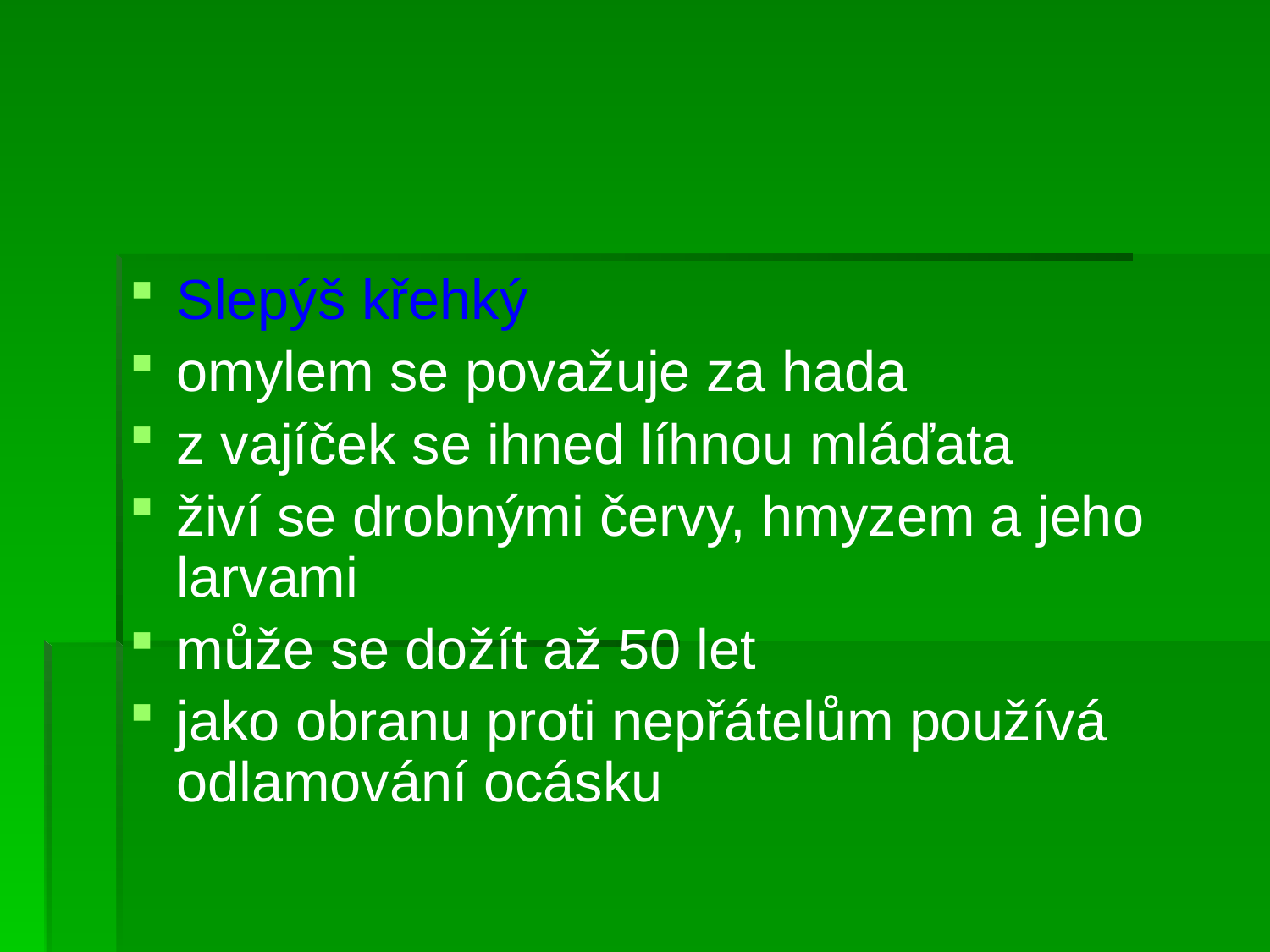

#
Slepýš křehký
omylem se považuje za hada
z vajíček se ihned líhnou mláďata
živí se drobnými červy, hmyzem a jeho larvami
může se dožít až 50 let
jako obranu proti nepřátelům používá odlamování ocásku